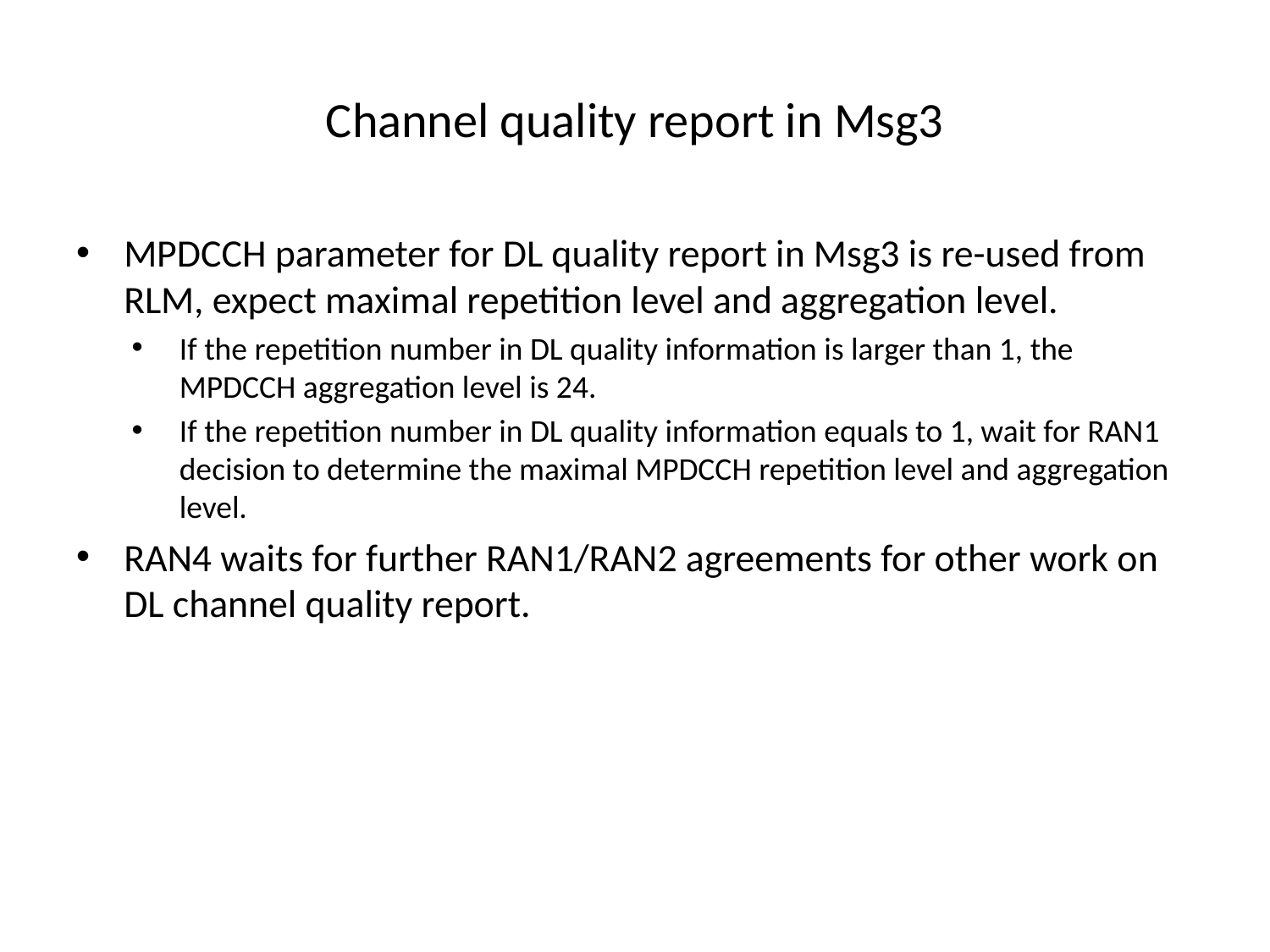

# Channel quality report in Msg3
MPDCCH parameter for DL quality report in Msg3 is re-used from RLM, expect maximal repetition level and aggregation level.
If the repetition number in DL quality information is larger than 1, the MPDCCH aggregation level is 24.
If the repetition number in DL quality information equals to 1, wait for RAN1 decision to determine the maximal MPDCCH repetition level and aggregation level.
RAN4 waits for further RAN1/RAN2 agreements for other work on DL channel quality report.